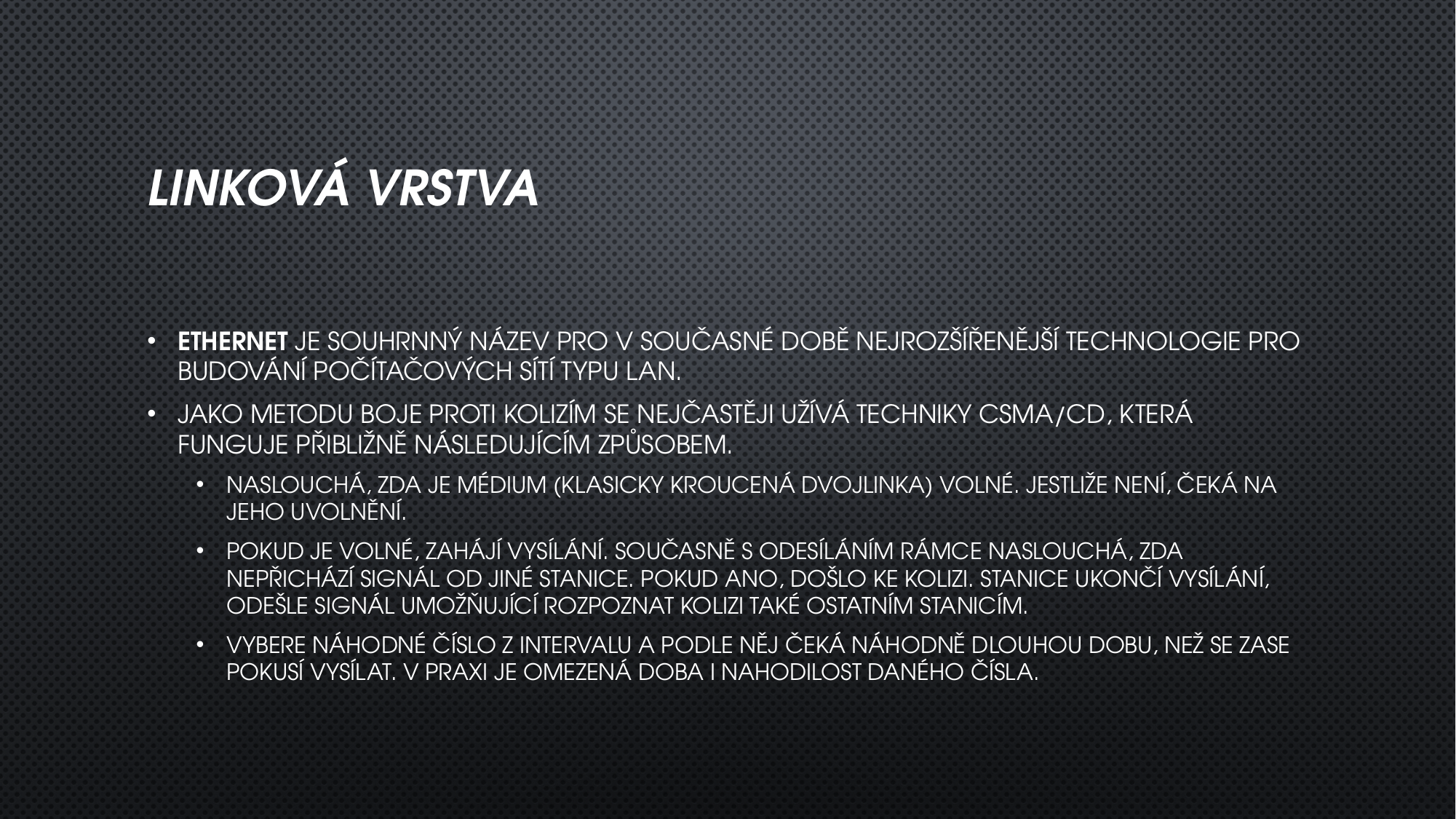

# Linková vrstva
Ethernet je souhrnný název pro v současné době nejrozšířenější technologie pro budování počítačových sítí typu LAN.
Jako metodu boje proti kolizím se nejčastěji užívá techniky CSMA/CD, která funguje přibližně následujícím způsobem.
Naslouchá, zda je médium (klasicky kroucená dvojlinka) volné. Jestliže není, čeká na jeho uvolnění.
Pokud je volné, zahájí vysílání. Současně s odesíláním rámce naslouchá, zda nepřichází signál od jiné stanice. Pokud ano, došlo ke kolizi. Stanice ukončí vysílání, odešle signál umožňující rozpoznat kolizi také ostatním stanicím.
Vybere náhodné číslo z intervalu a podle něj čeká náhodně dlouhou dobu, než se zase pokusí vysílat. V praxi je omezená doba i nahodilost daného čísla.